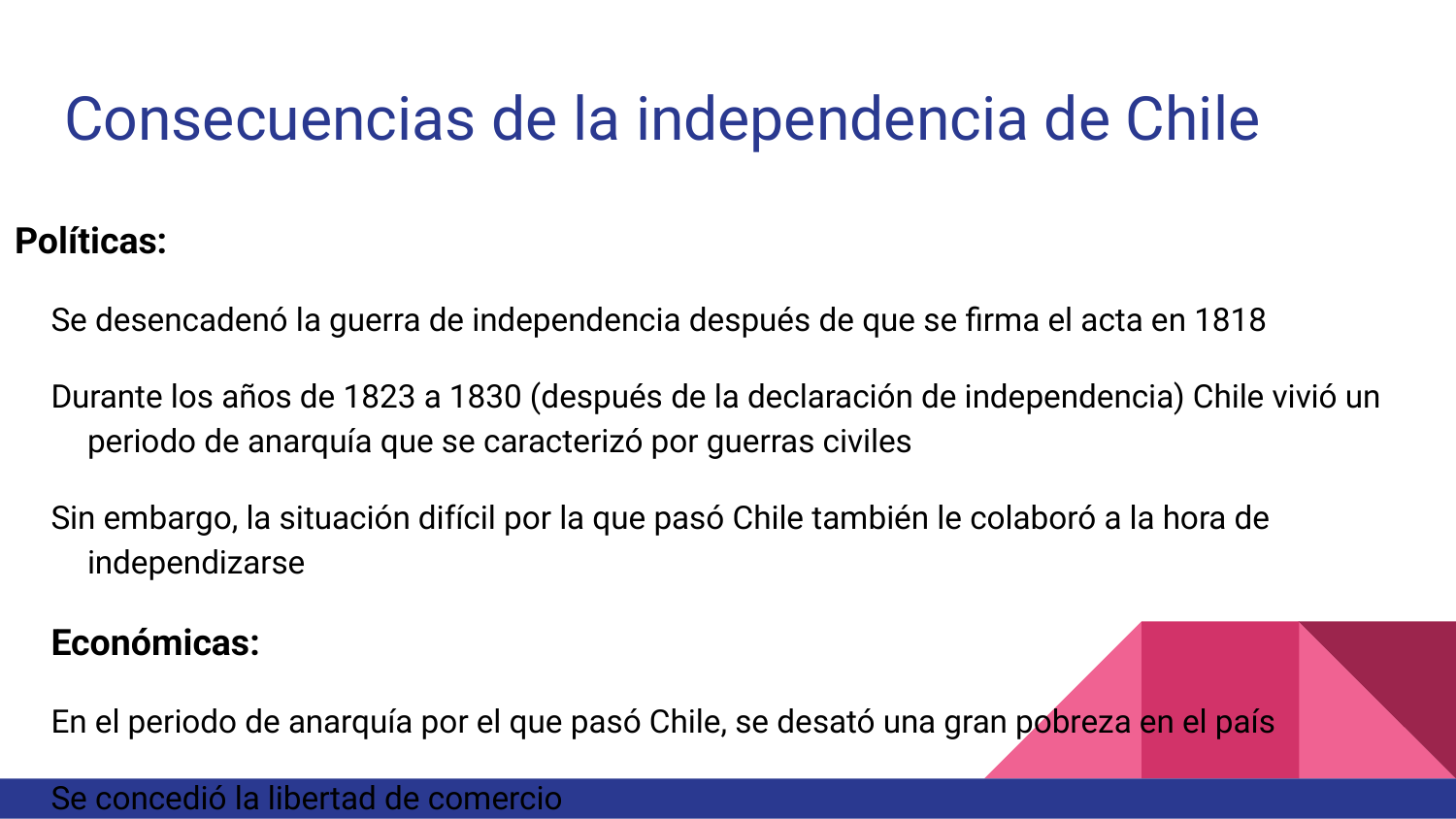

# Consecuencias de la independencia de Chile
Políticas:
Se desencadenó la guerra de independencia después de que se firma el acta en 1818
Durante los años de 1823 a 1830 (después de la declaración de independencia) Chile vivió un periodo de anarquía que se caracterizó por guerras civiles
Sin embargo, la situación difícil por la que pasó Chile también le colaboró a la hora de independizarse
Económicas:
En el periodo de anarquía por el que pasó Chile, se desató una gran pobreza en el país
Se concedió la libertad de comercio